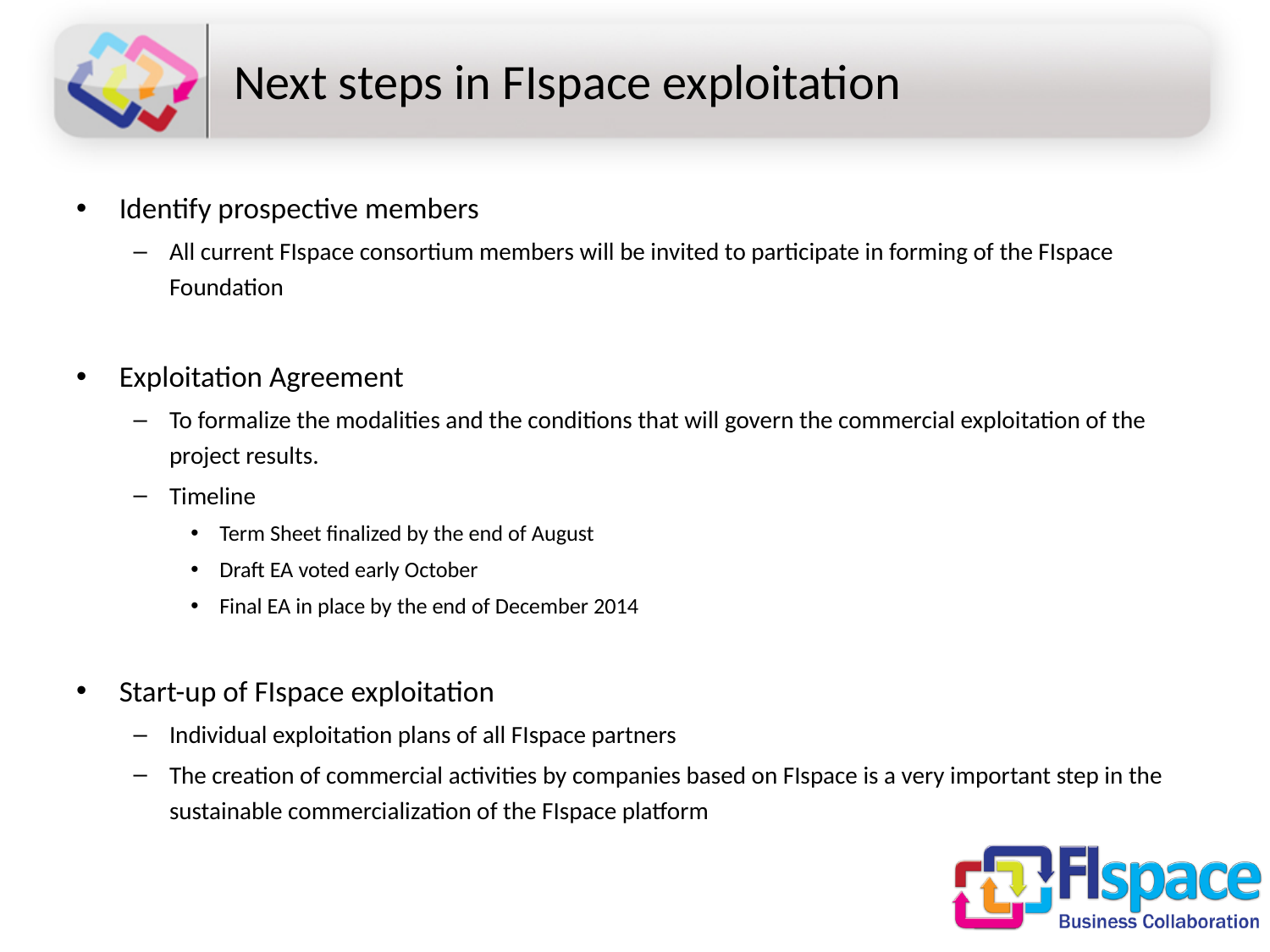

# Next steps in FIspace exploitation
Identify prospective members
All current FIspace consortium members will be invited to participate in forming of the FIspace Foundation

Exploitation Agreement
To formalize the modalities and the conditions that will govern the commercial exploitation of the project results.
Timeline
Term Sheet finalized by the end of August
Draft EA voted early October
Final EA in place by the end of December 2014

Start-up of FIspace exploitation
Individual exploitation plans of all FIspace partners
The creation of commercial activities by companies based on FIspace is a very important step in the sustainable commercialization of the FIspace platform